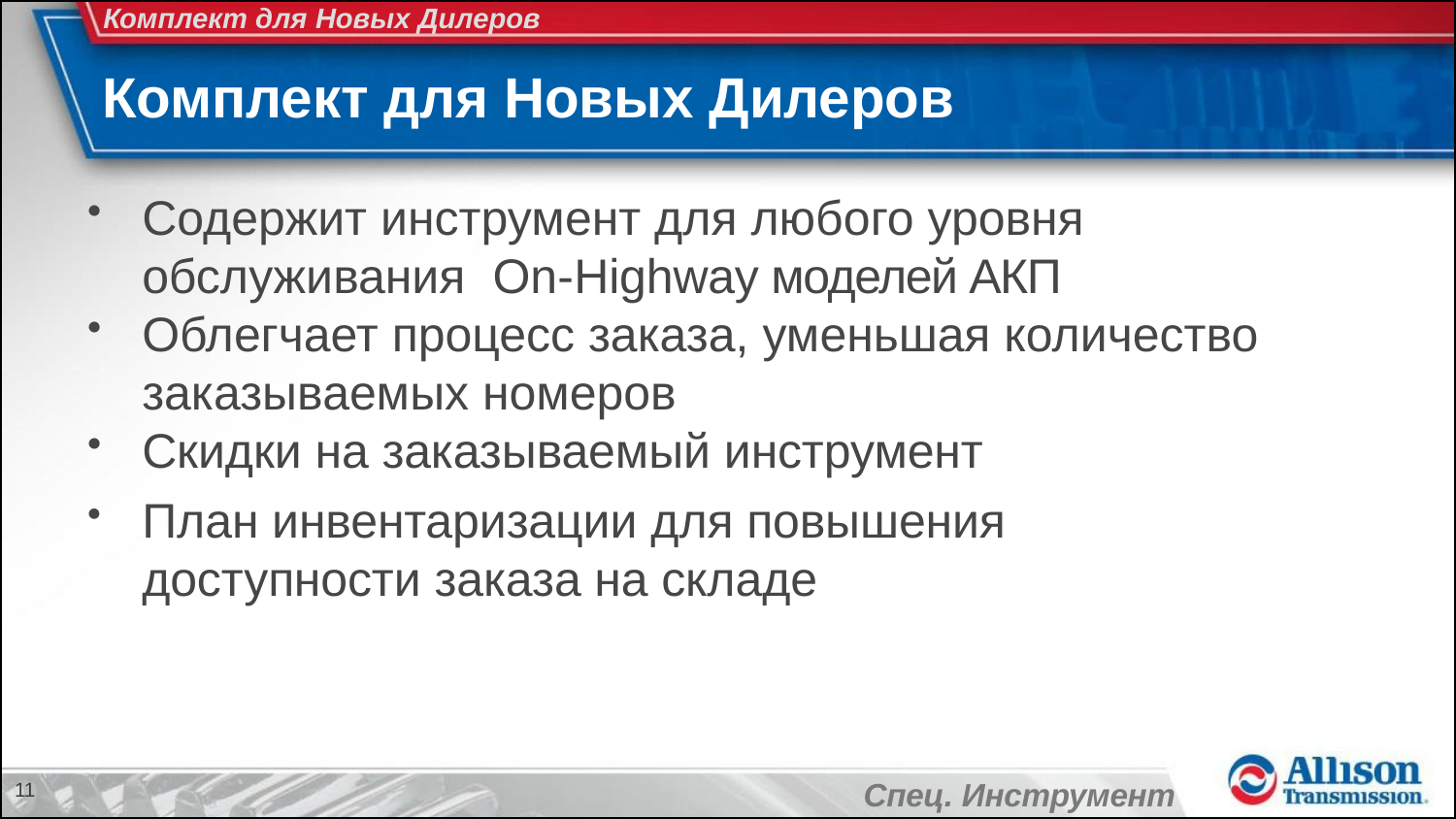

Комплект для Новых Дилеров
# Комплект для Новых Дилеров
Содержит инструмент для любого уровня обслуживания  On-Highway моделей АКП
Облегчает процесс заказа, уменьшая количество заказываемых номеров
Скидки на заказываемый инструмент
План инвентаризации для повышения доступности заказа на складе

11
Спец. Инструмент